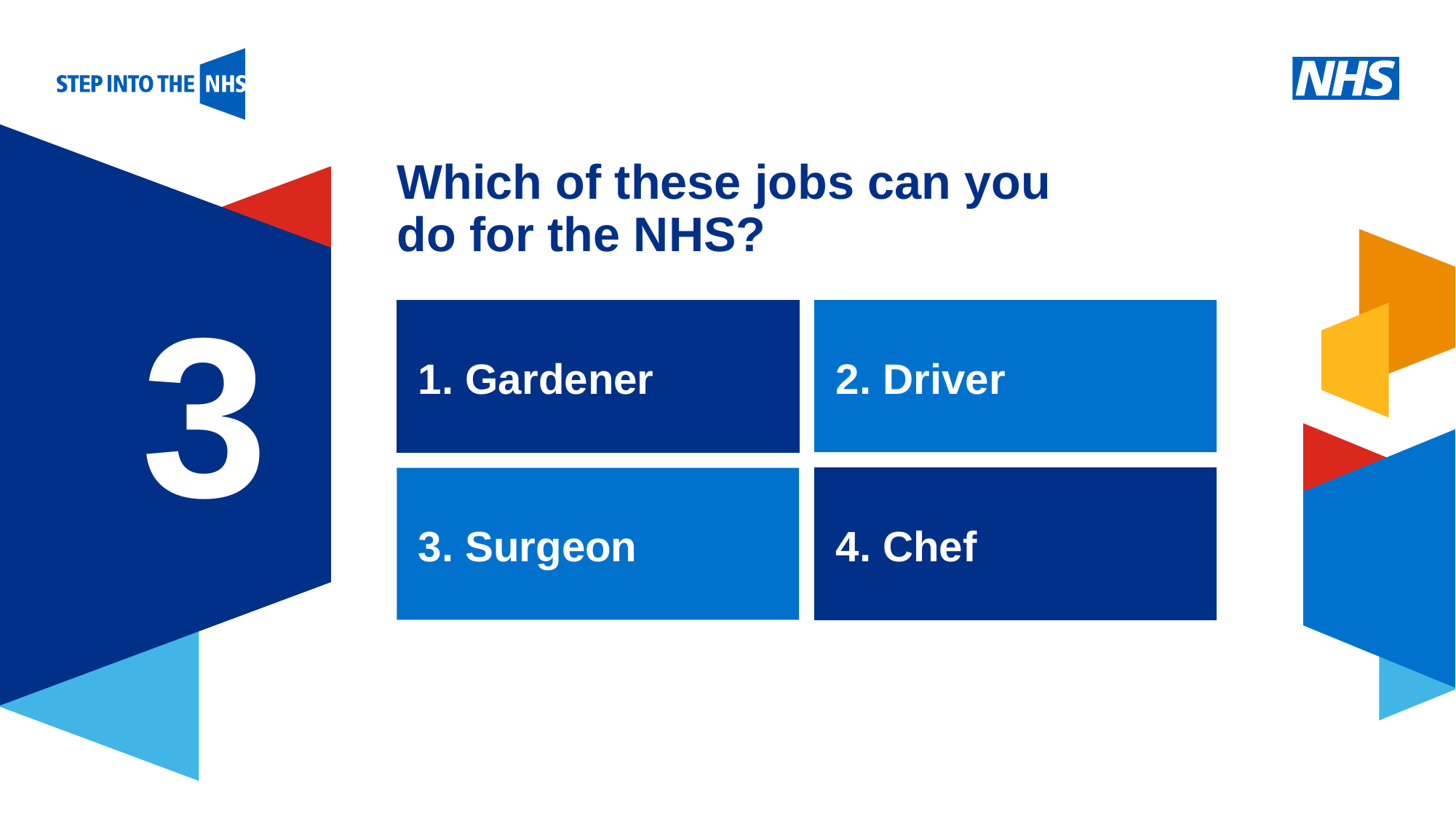

# Which of these jobs can you do for the NHS?
3
1. Gardener
2. Driver
3. Surgeon
4. Chef